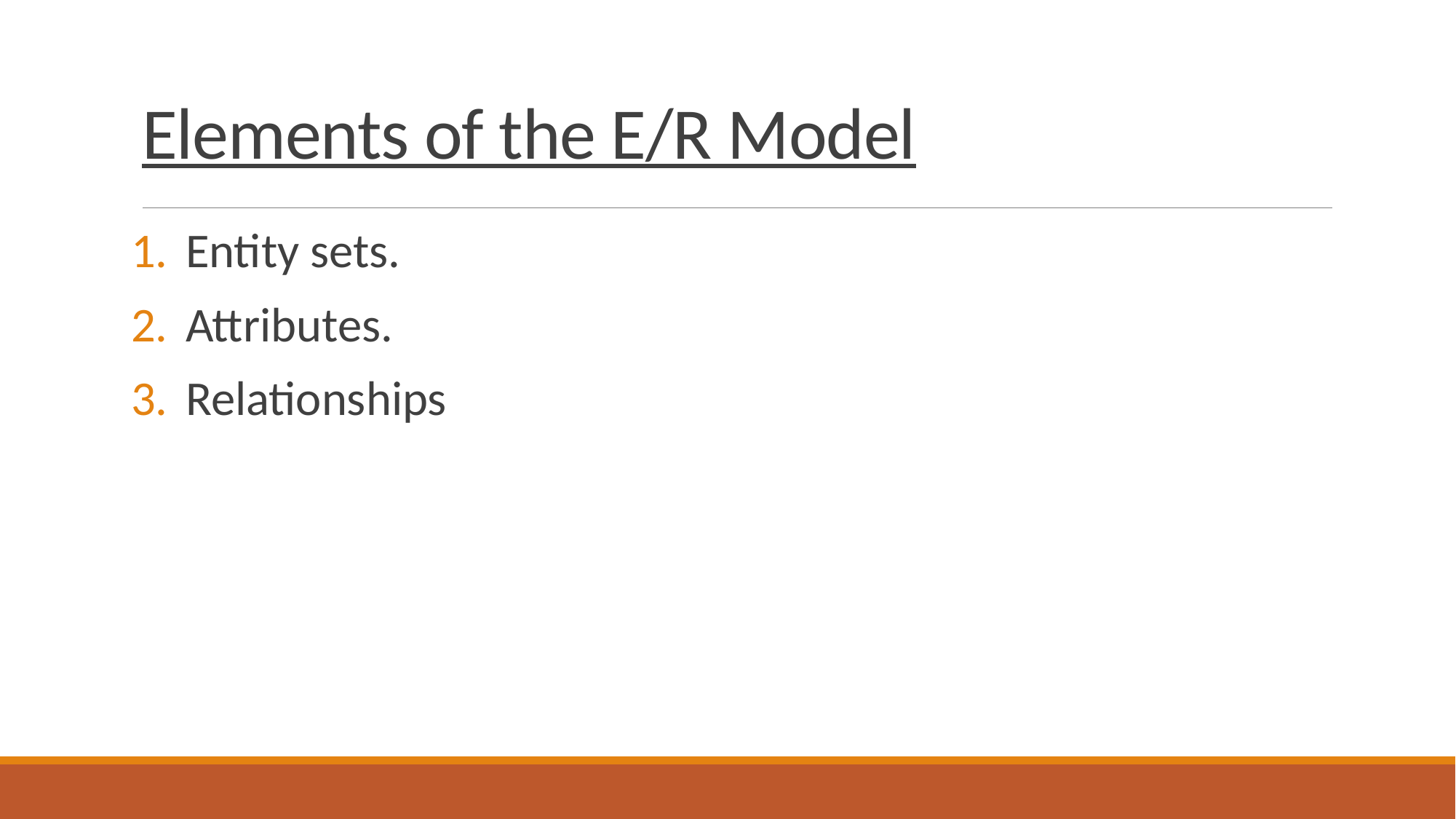

# Elements of the E/R Model
Entity sets.
Attributes.
Relationships